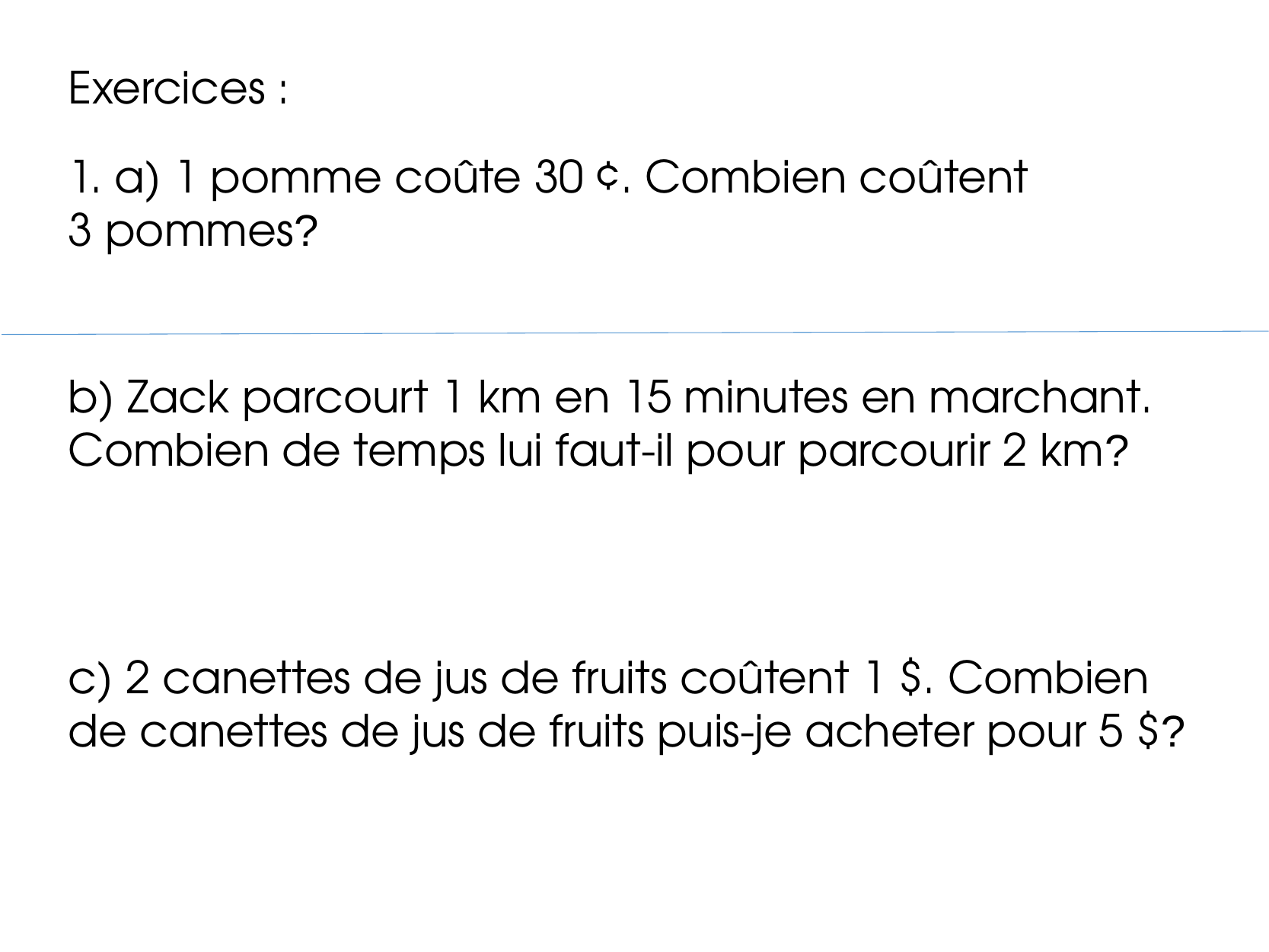

Exercices :
1. a) 1 pomme coûte 30 ¢. Combien coûtent
3 pommes?
b) Zack parcourt 1 km en 15 minutes en marchant. Combien de temps lui faut-il pour parcourir 2 km?
c) 2 canettes de jus de fruits coûtent 1 $. Combien de canettes de jus de fruits puis-je acheter pour 5 $?